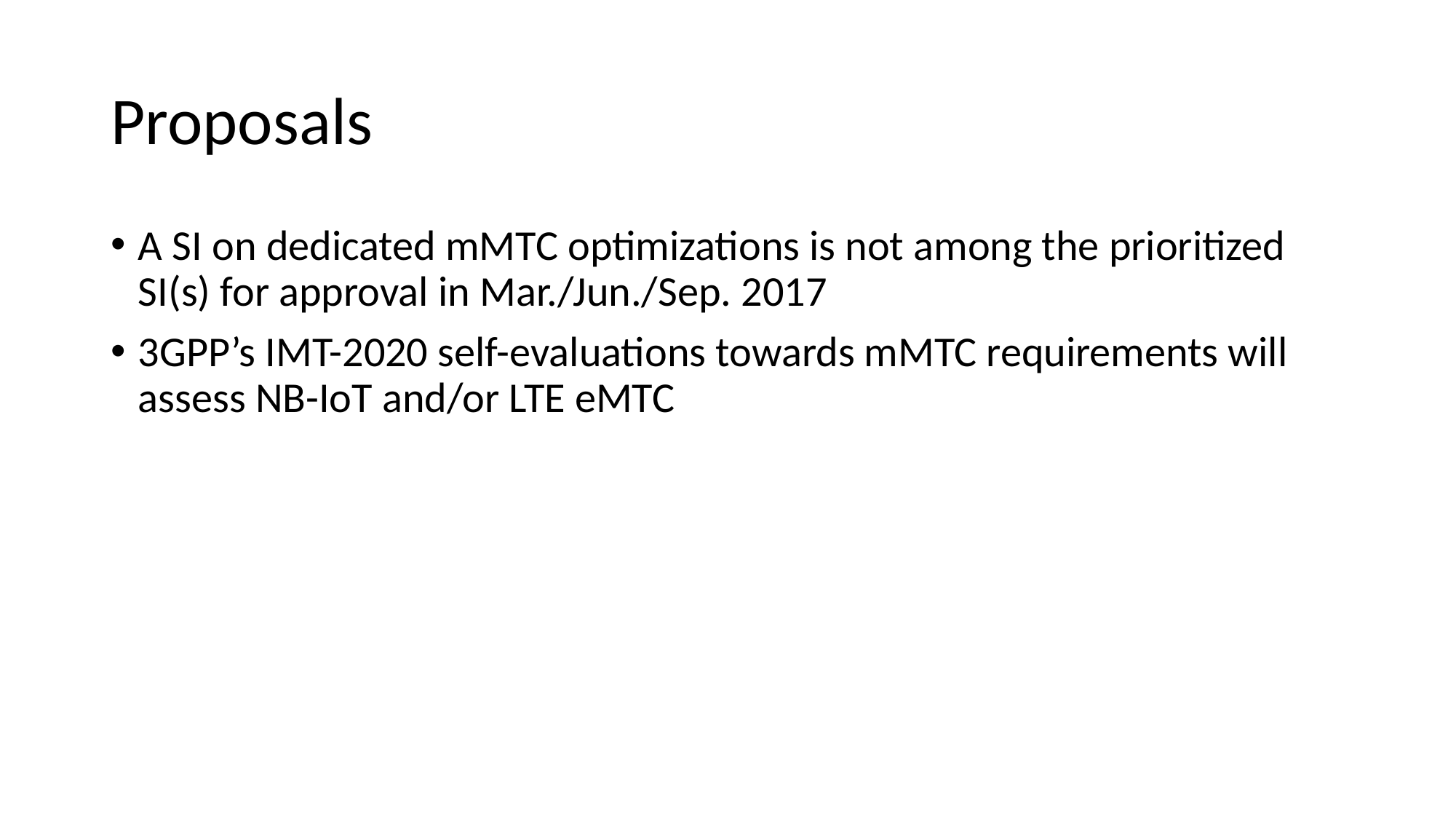

# Proposals
A SI on dedicated mMTC optimizations is not among the prioritized SI(s) for approval in Mar./Jun./Sep. 2017
3GPP’s IMT-2020 self-evaluations towards mMTC requirements will assess NB-IoT and/or LTE eMTC